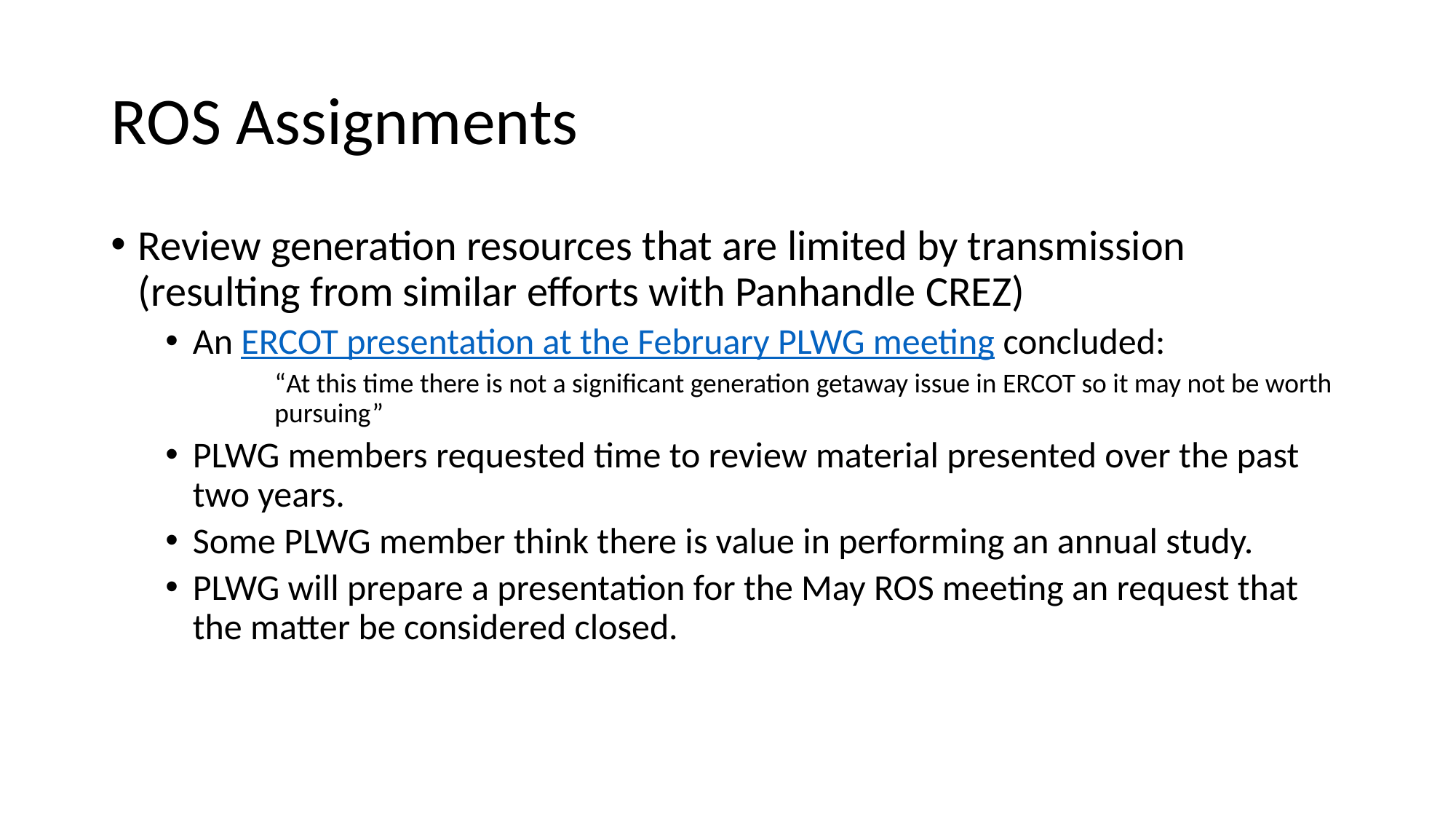

# ROS Assignments
Review generation resources that are limited by transmission (resulting from similar efforts with Panhandle CREZ)
An ERCOT presentation at the February PLWG meeting concluded:
“At this time there is not a significant generation getaway issue in ERCOT so it may not be worth pursuing”
PLWG members requested time to review material presented over the past two years.
Some PLWG member think there is value in performing an annual study.
PLWG will prepare a presentation for the May ROS meeting an request that the matter be considered closed.